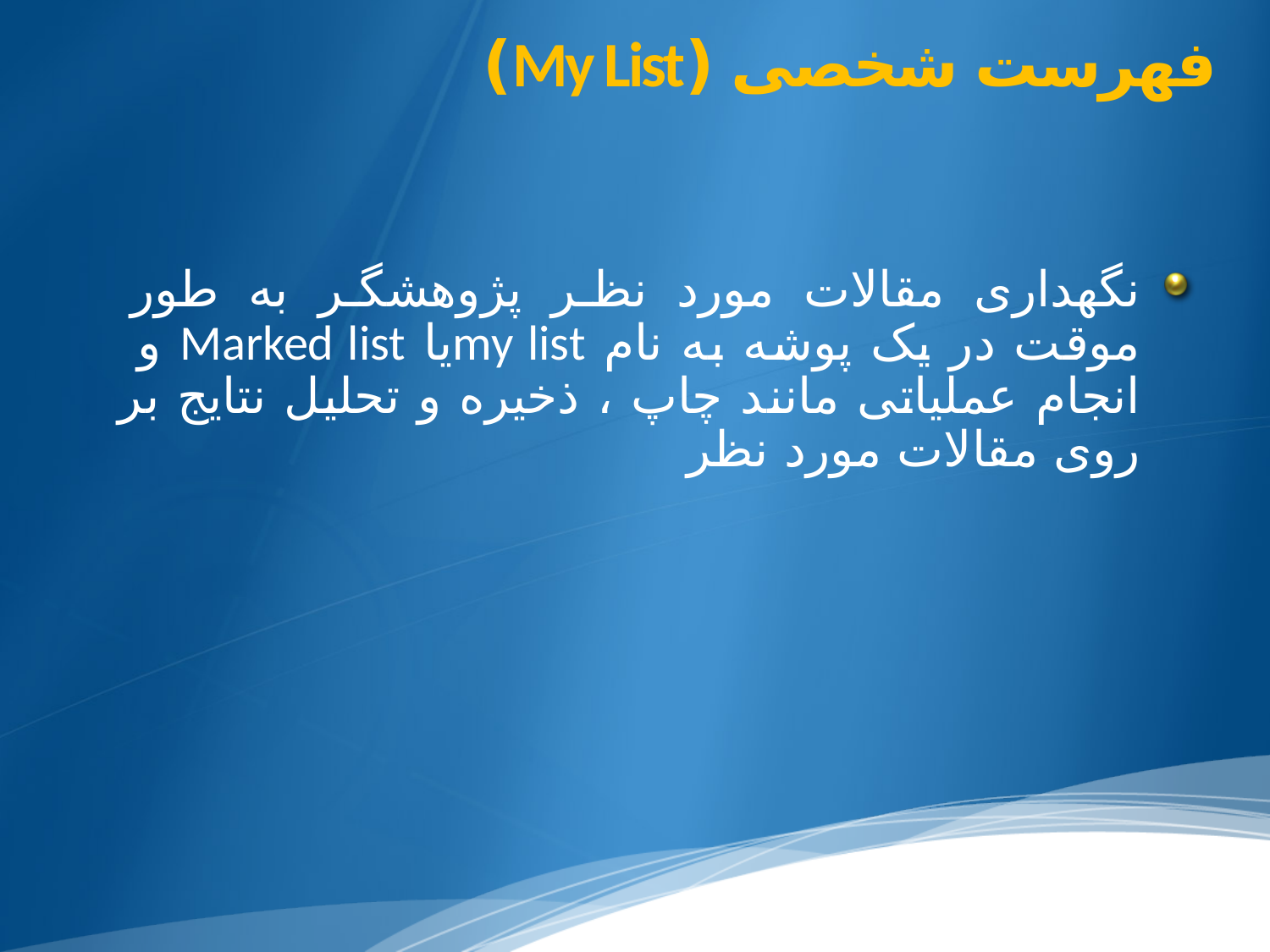

# فهرست شخصی (My List)
نگهداری مقالات مورد نظر پژوهشگر به طور موقت در یک پوشه به نام my listیا Marked list و  انجام عملیاتی مانند چاپ ، ذخیره و تحلیل نتایج بر روی مقالات مورد نظر